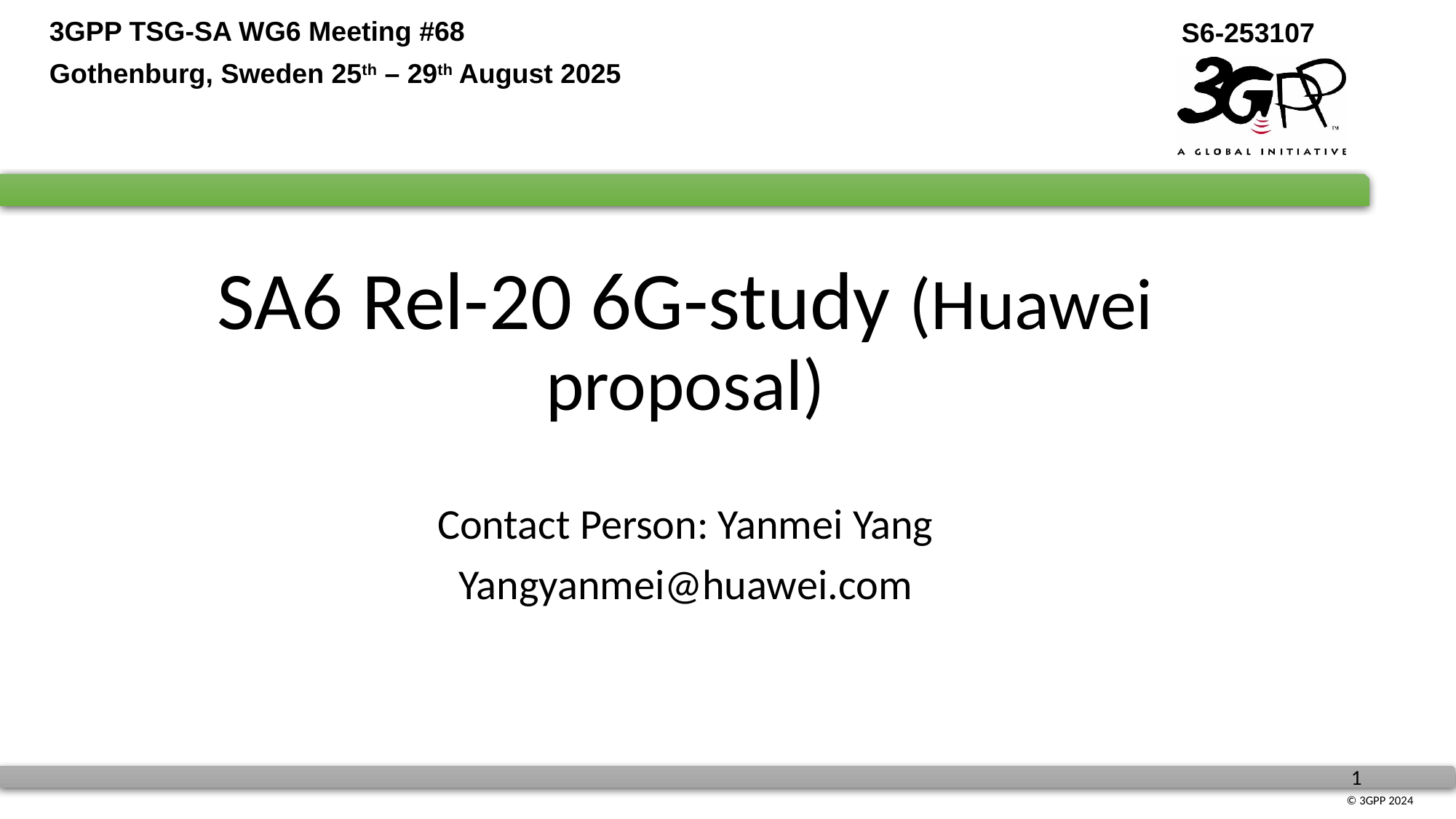

S6-253107
SA6 Rel-20 6G-study (Huawei proposal)

Contact Person: Yanmei Yang
Yangyanmei@huawei.com